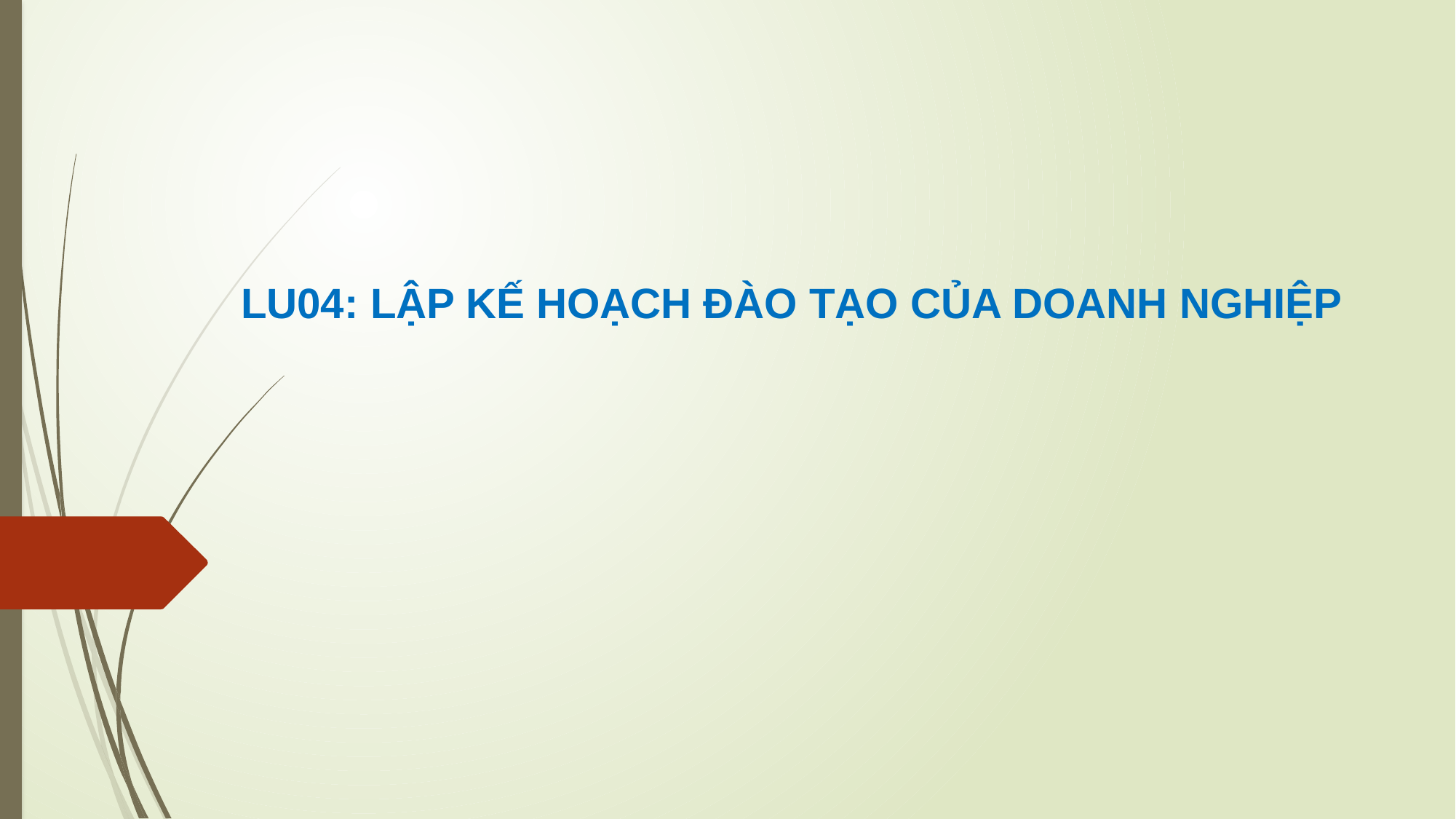

# LU04: LẬP KẾ HOẠCH ĐÀO TẠO CỦA DOANH NGHIỆP